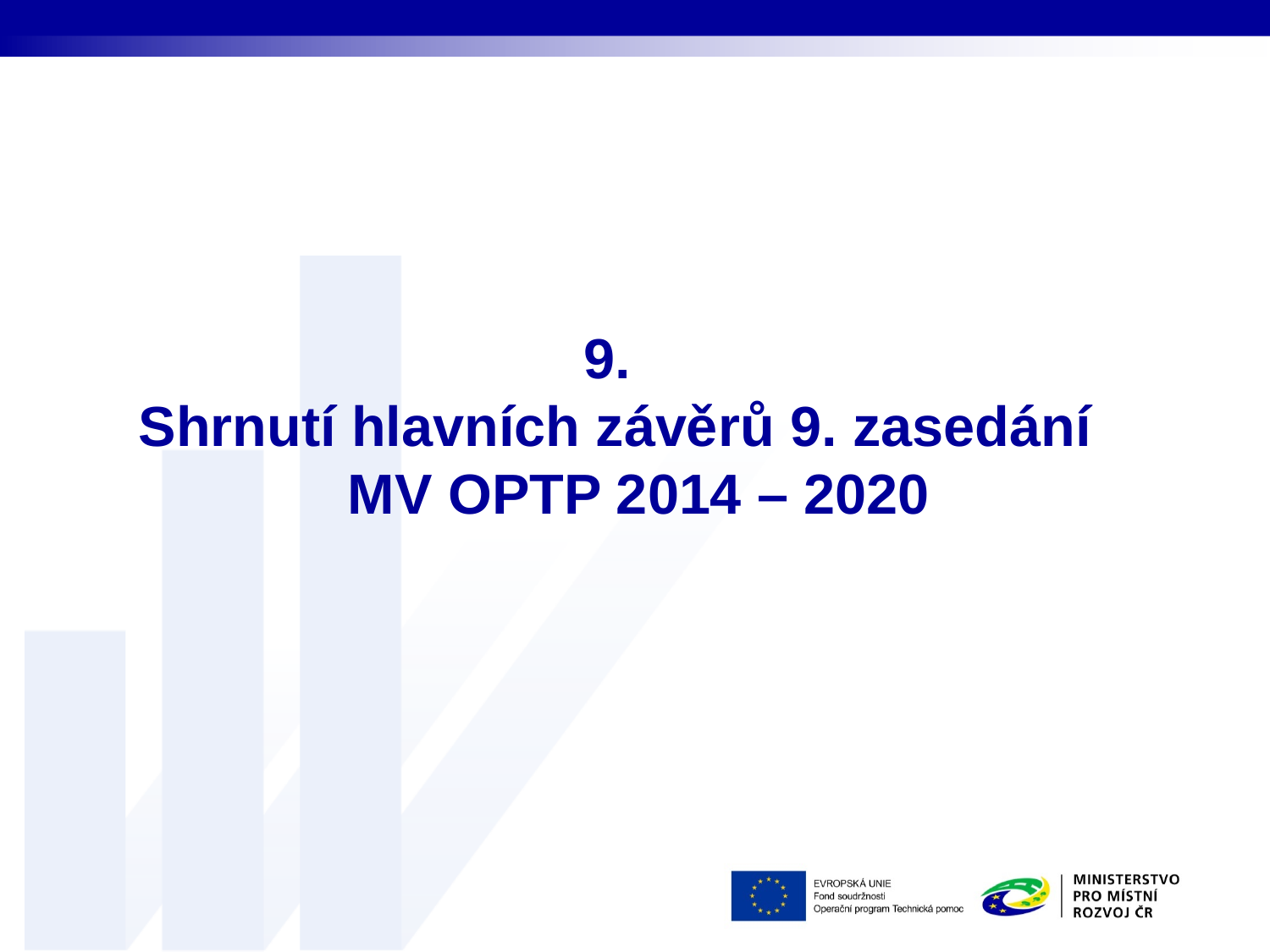

9.
Shrnutí hlavních závěrů 9. zasedání MV OPTP 2014 – 2020